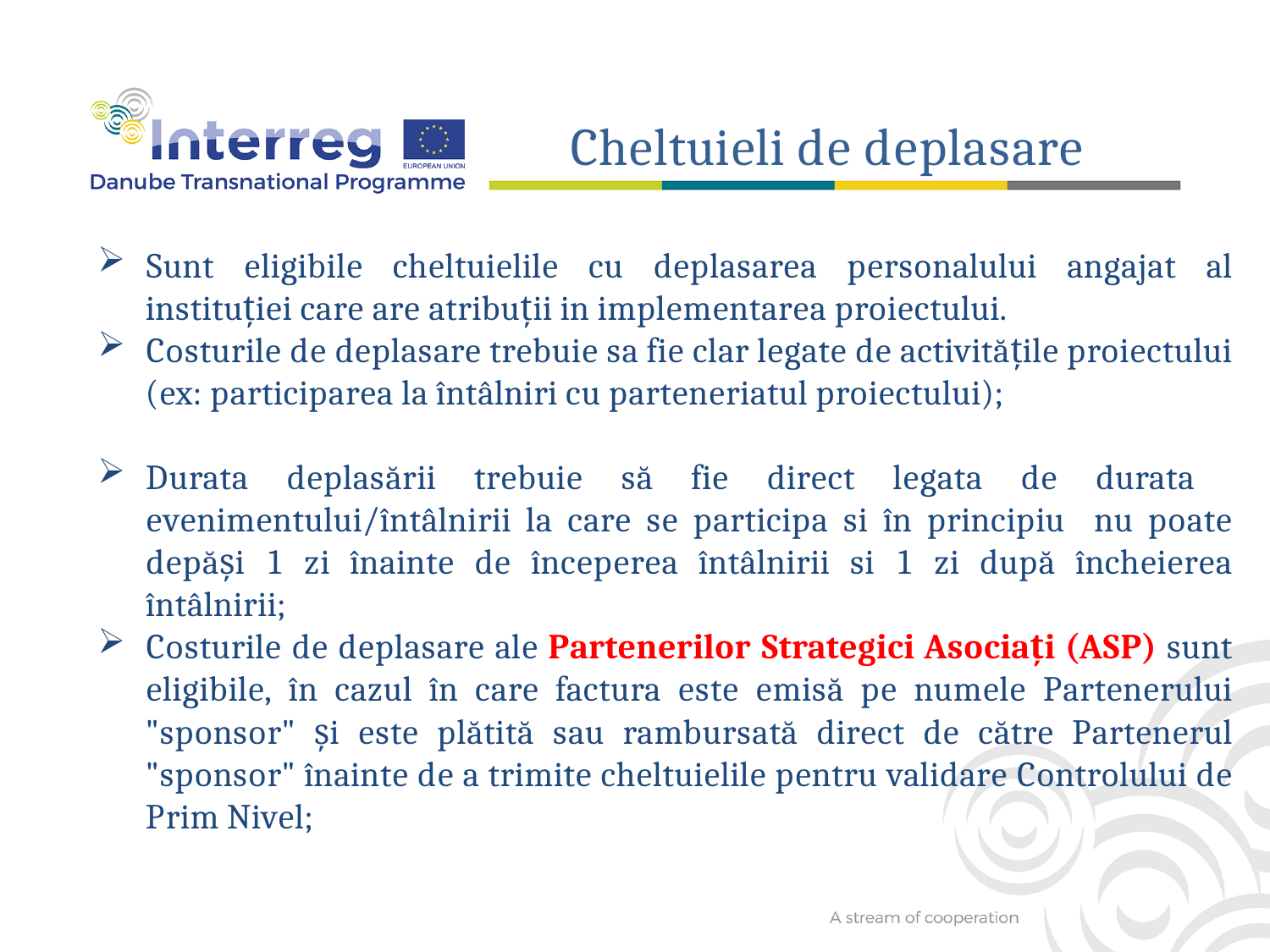

Cheltuieli de deplasare
Sunt eligibile cheltuielile cu deplasarea personalului angajat al instituției care are atribuții in implementarea proiectului.
Costurile de deplasare trebuie sa fie clar legate de activitățile proiectului (ex: participarea la întâlniri cu parteneriatul proiectului);

Durata deplasării trebuie să fie direct legata de durata  evenimentului/întâlnirii la care se participa si în principiu  nu poate depăși 1 zi înainte de începerea întâlnirii si 1 zi după încheierea întâlnirii;
Costurile de deplasare ale Partenerilor Strategici Asociați (ASP) sunt eligibile, în cazul în care factura este emisă pe numele Partenerului "sponsor" și este plătită sau rambursată direct de către Partenerul "sponsor" înainte de a trimite cheltuielile pentru validare Controlului de Prim Nivel;